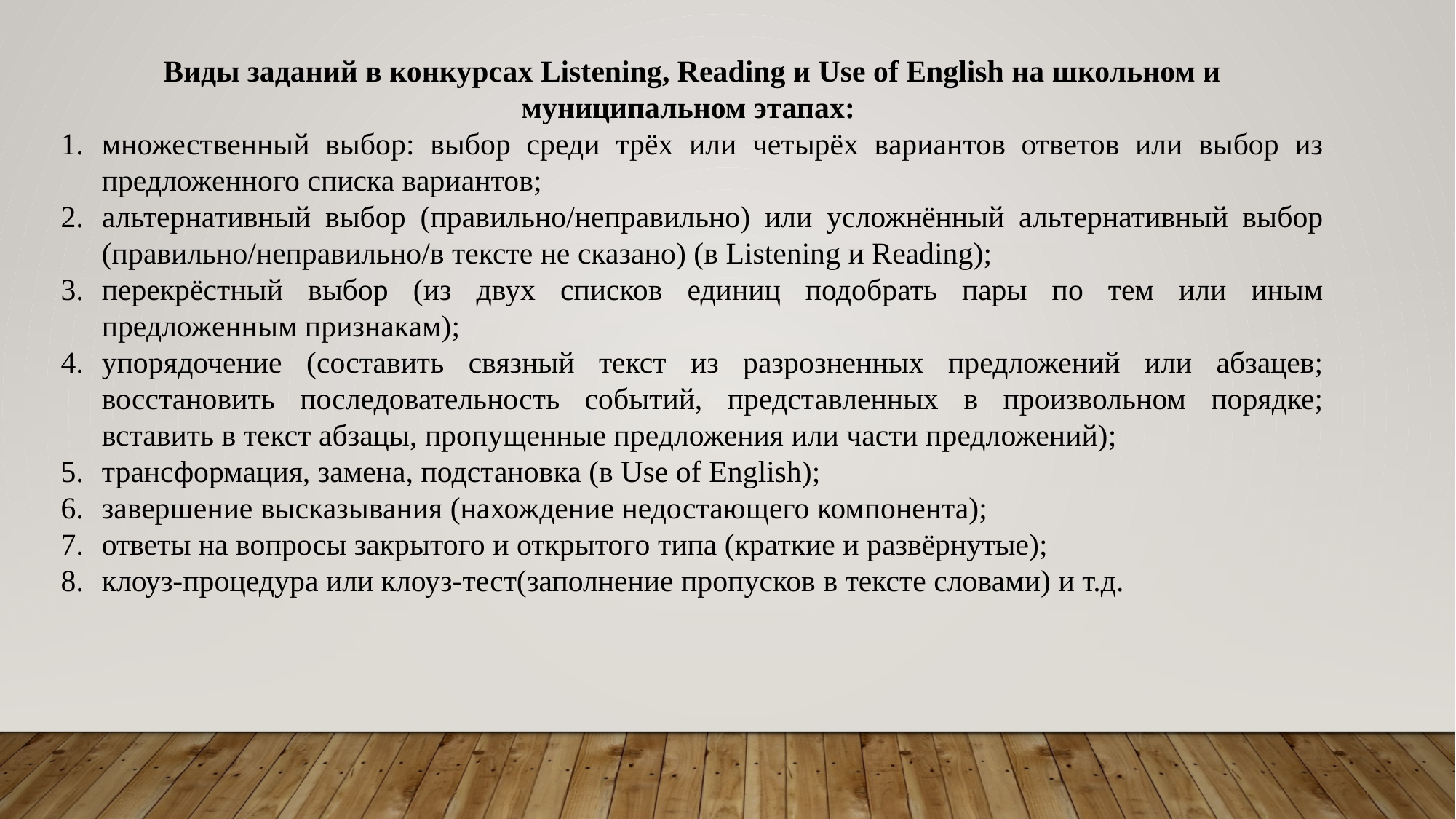

Виды заданий в конкурсах Listening, Reading и Use of English на школьном и муниципальном этапах:
множественный выбор: выбор среди трёх или четырёх вариантов ответов или выбор из предложенного списка вариантов;
альтернативный выбор (правильно/неправильно) или усложнённый альтернативный выбор (правильно/неправильно/в тексте не сказано) (в Listening и Reading);
перекрёстный выбор (из двух списков единиц подобрать пары по тем или иным предложенным признакам);
упорядочение (составить связный текст из разрозненных предложений или абзацев; восстановить последовательность событий, представленных в произвольном порядке; вставить в текст абзацы, пропущенные предложения или части предложений);
трансформация, замена, подстановка (в Use of English);
завершение высказывания (нахождение недостающего компонента);
ответы на вопросы закрытого и открытого типа (краткие и развёрнутые);
клоуз-процедура или клоуз-тест(заполнение пропусков в тексте словами) и т.д.